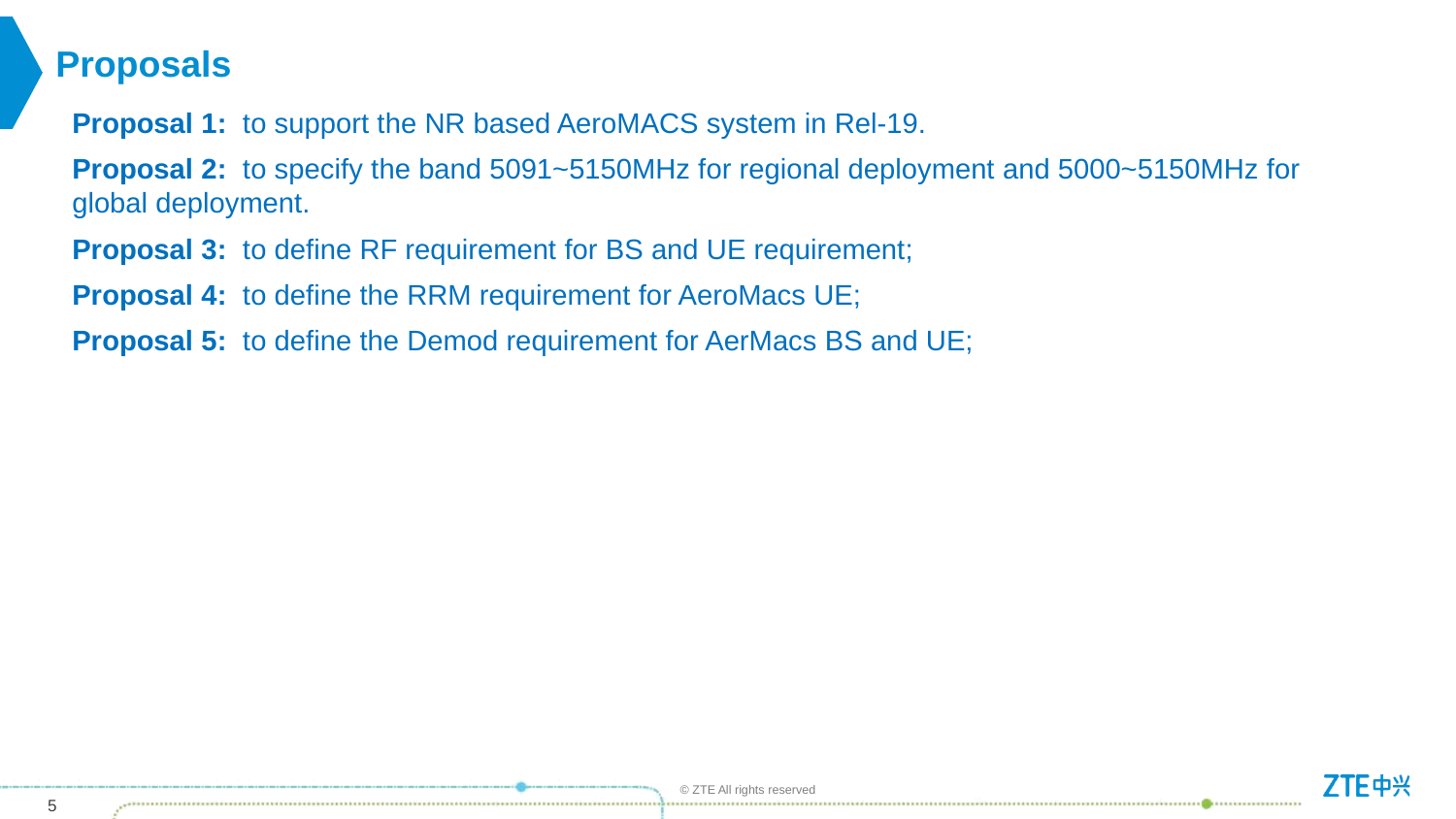

# Proposals
Proposal 1:  to support the NR based AeroMACS system in Rel-19.
Proposal 2:  to specify the band 5091~5150MHz for regional deployment and 5000~5150MHz for global deployment.
Proposal 3:  to define RF requirement for BS and UE requirement;
Proposal 4:  to define the RRM requirement for AeroMacs UE;
Proposal 5:  to define the Demod requirement for AerMacs BS and UE;